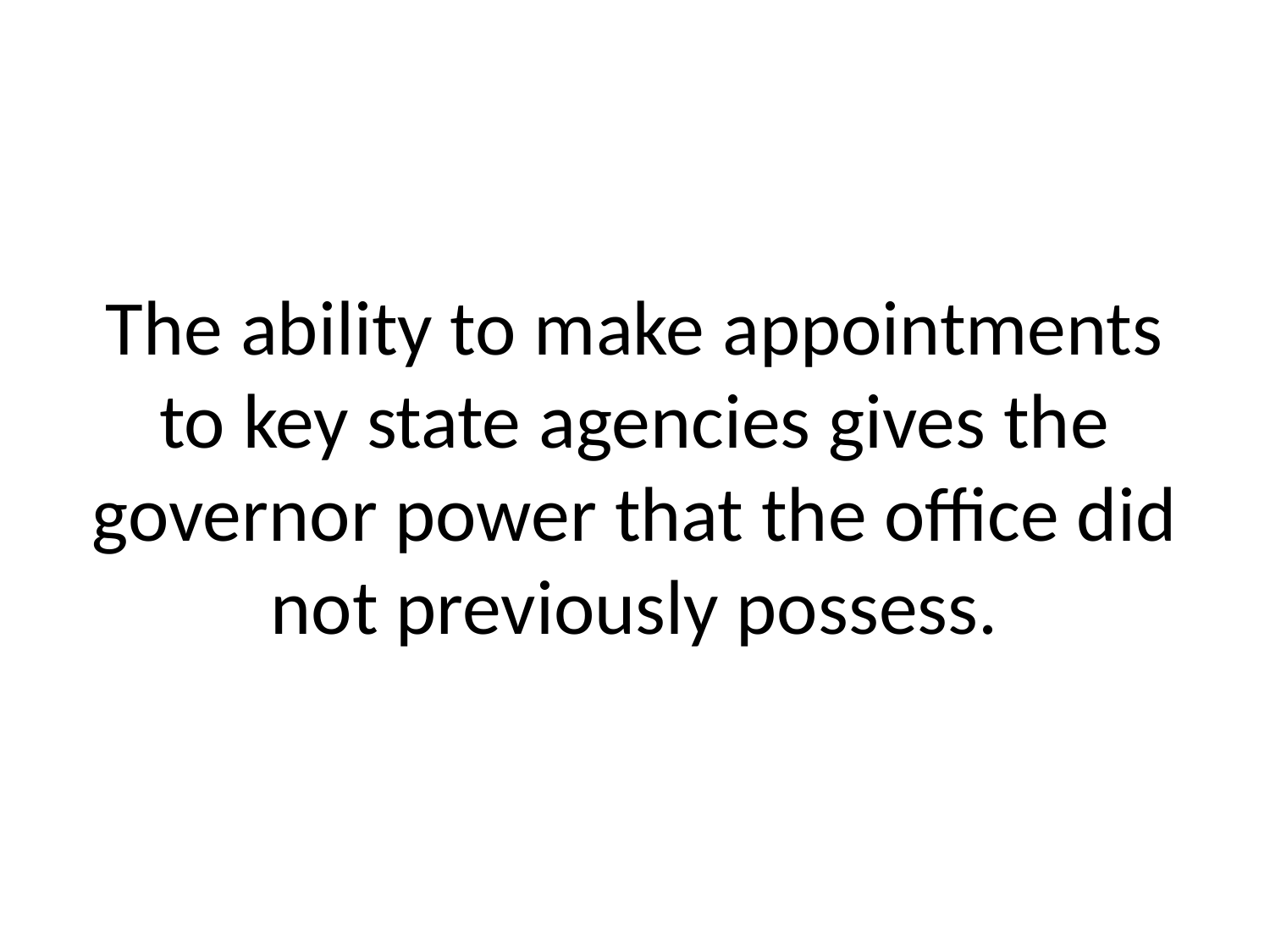

# The ability to make appointments to key state agencies gives the governor power that the office did not previously possess.